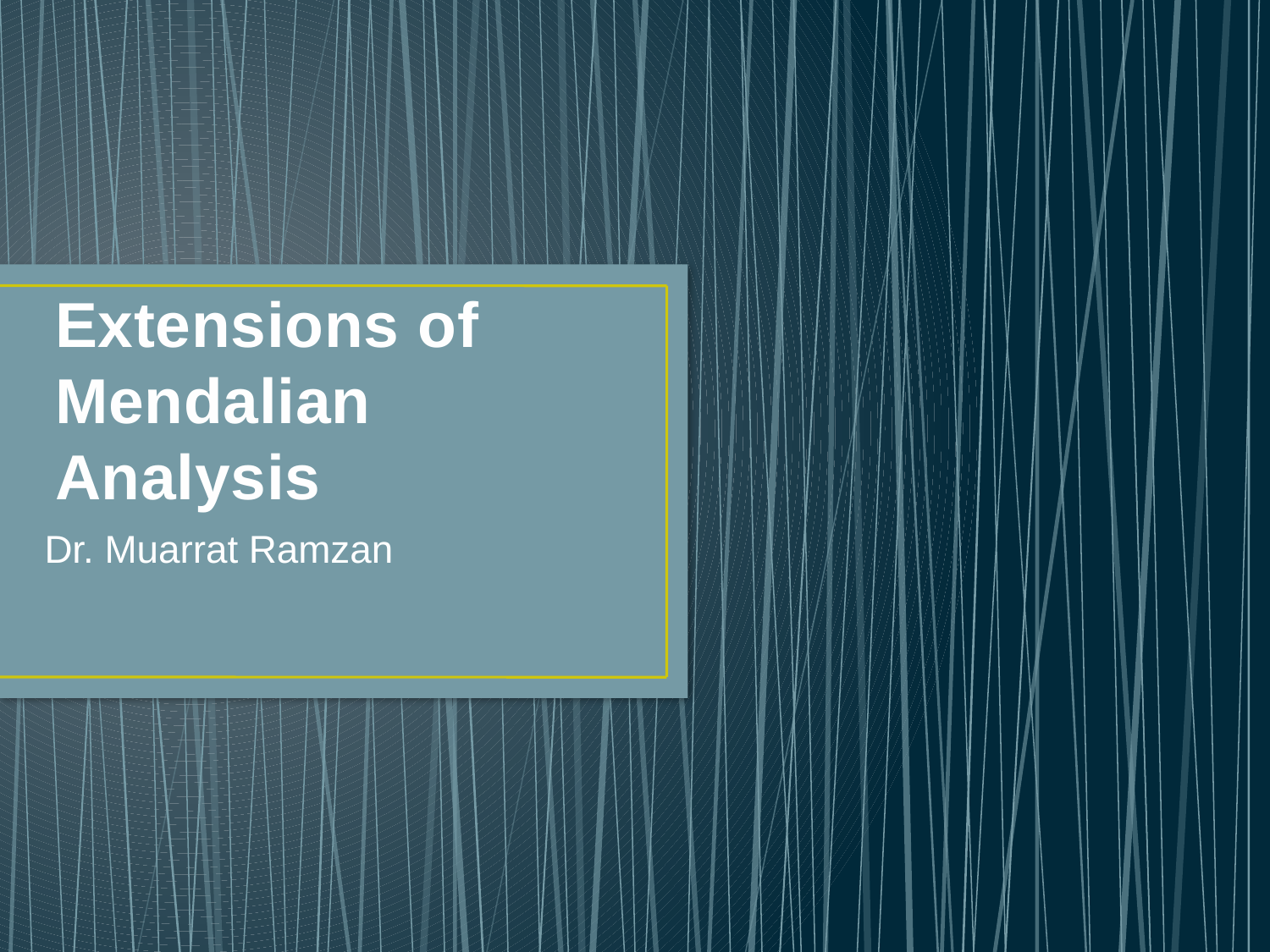

# Extensions of Mendalian Analysis
Dr. Muarrat Ramzan